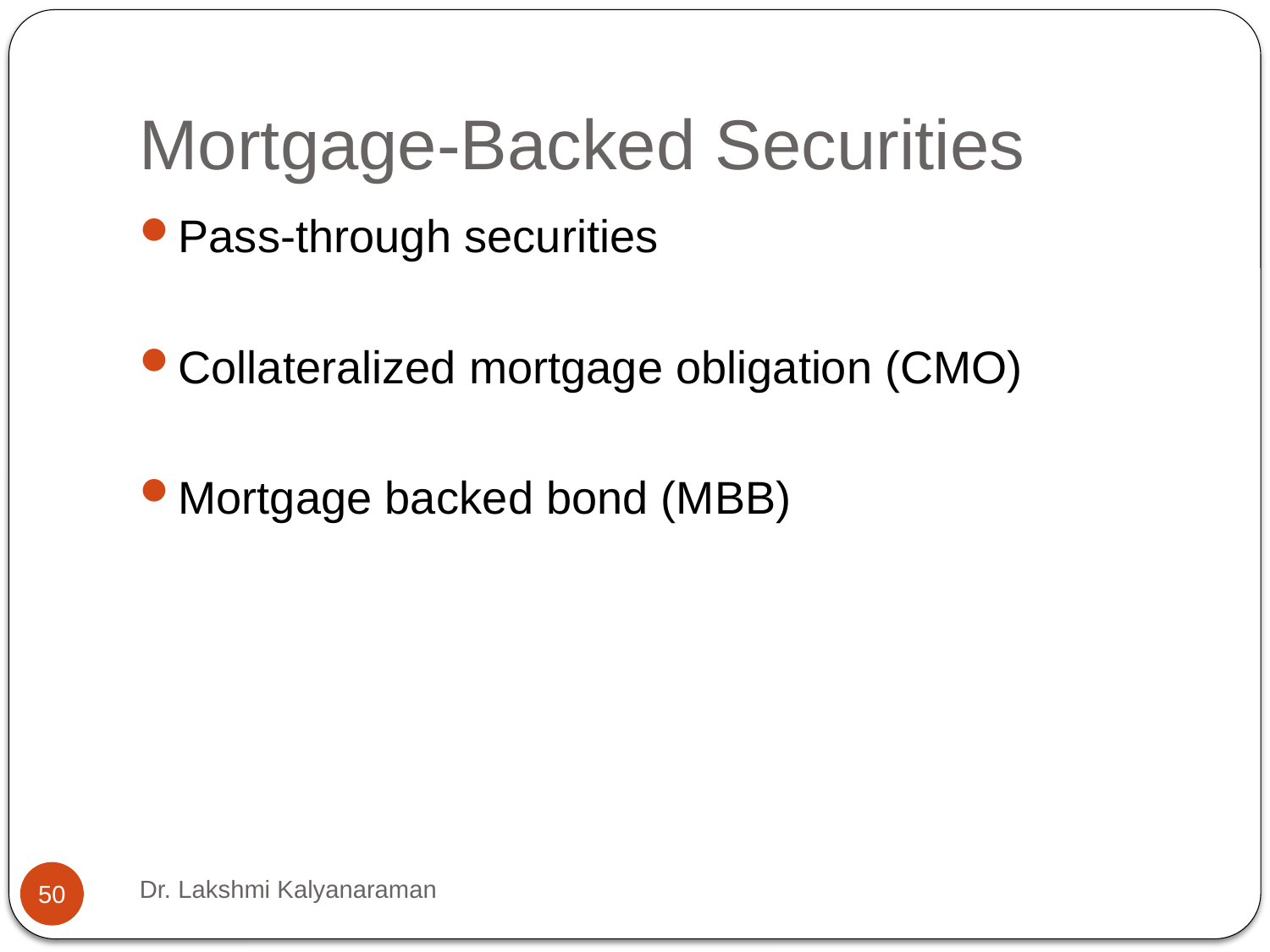

# Mortgage-Backed Securities
Pass-through securities

Collateralized mortgage obligation (CMO)

Mortgage backed bond (MBB)
Dr. Lakshmi Kalyanaraman
50